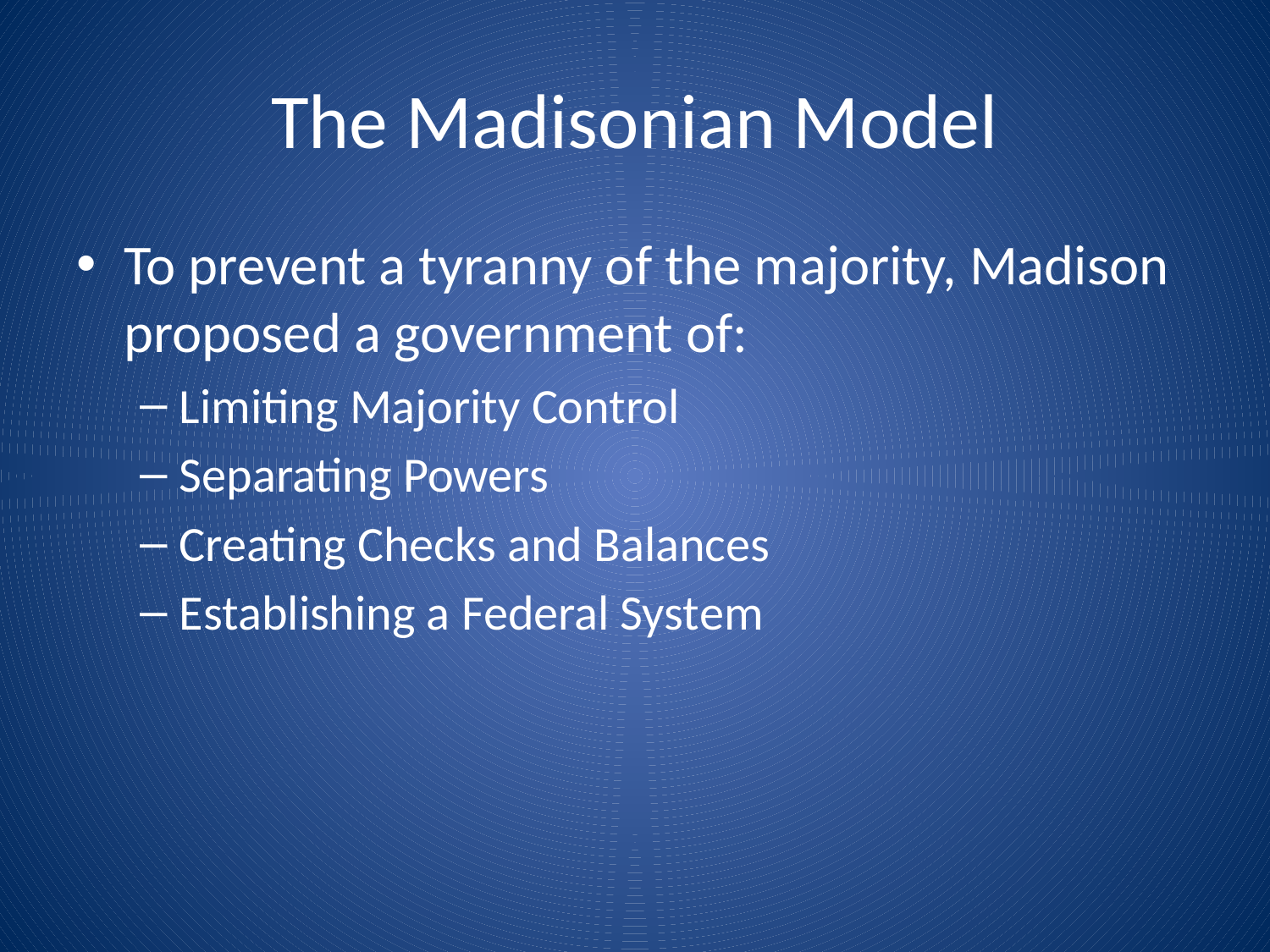

# The Madisonian Model
To prevent a tyranny of the majority, Madison proposed a government of:
Limiting Majority Control
Separating Powers
Creating Checks and Balances
Establishing a Federal System